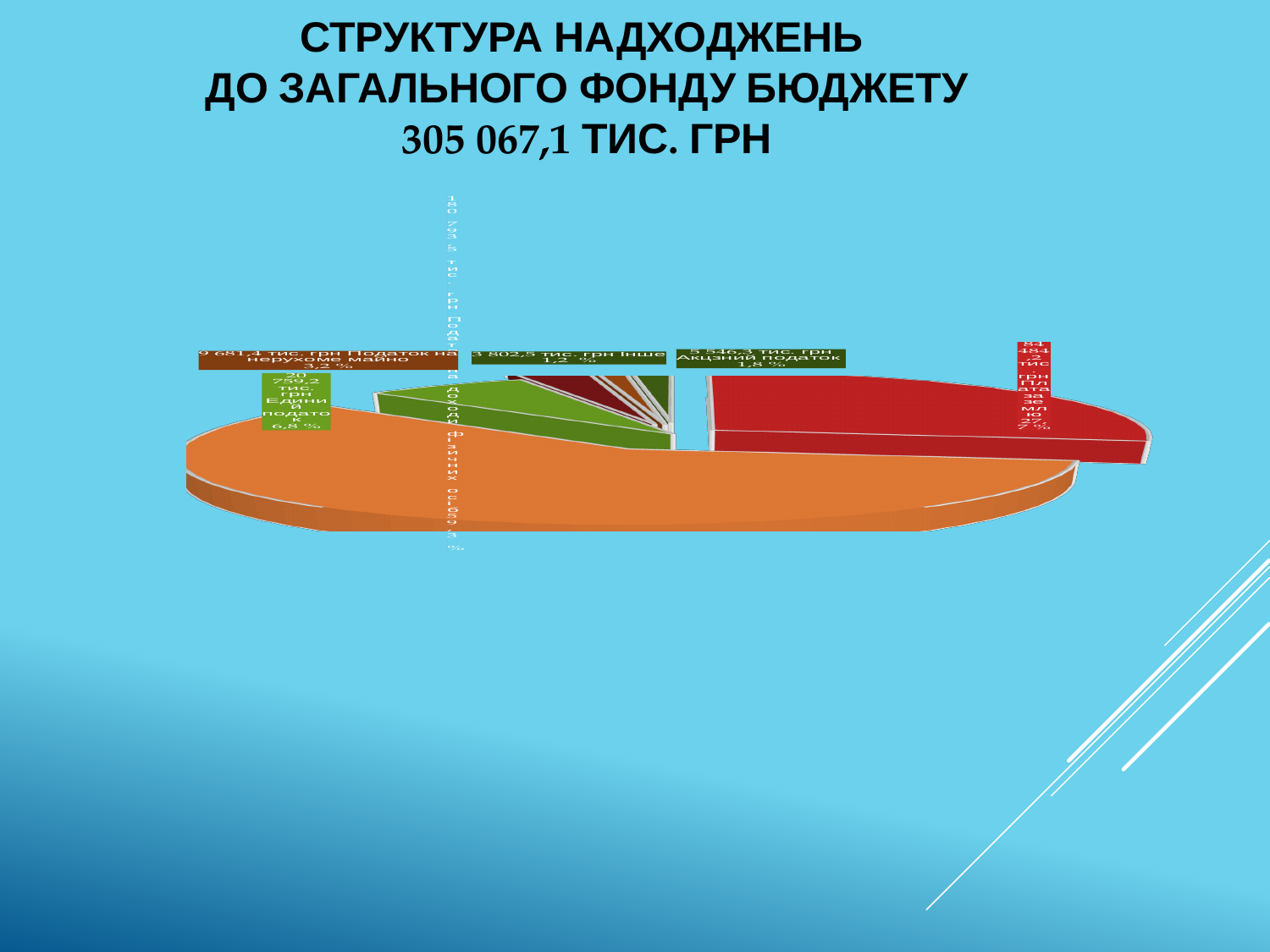

# Структура надходжень до загального фонду бюджету 305 067,1 тис. грн

[unsupported chart]